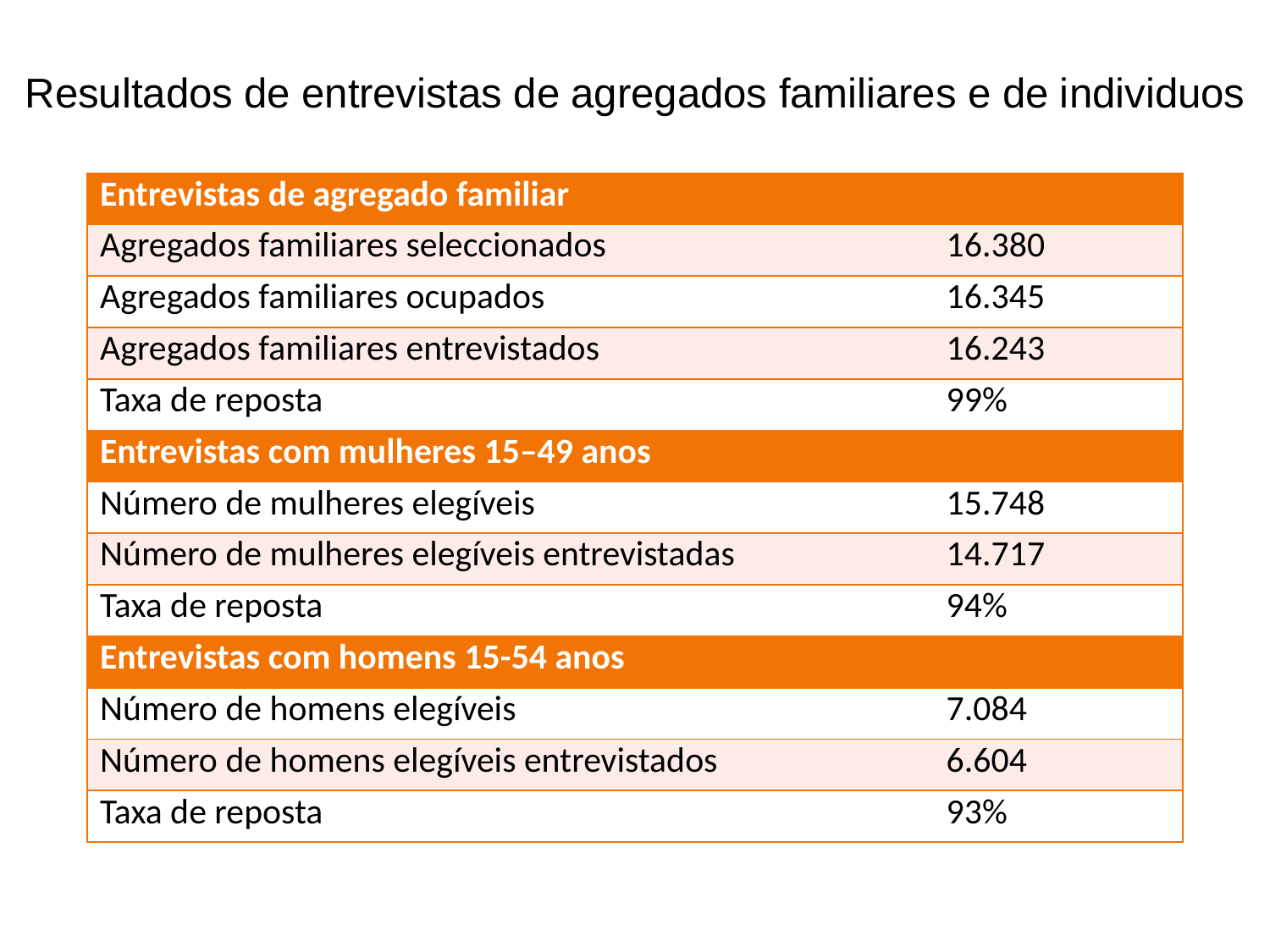

# Resultados de entrevistas de agregados familiares e de individuos
| Entrevistas de agregado familiar |  |
| --- | --- |
| Agregados familiares seleccionados | 16.380 |
| Agregados familiares ocupados | 16.345 |
| Agregados familiares entrevistados | 16.243 |
| Taxa de reposta | 99% |
| Entrevistas com mulheres 15–49 anos |  |
| Número de mulheres elegíveis | 15.748 |
| Número de mulheres elegíveis entrevistadas | 14.717 |
| Taxa de reposta | 94% |
| Entrevistas com homens 15-54 anos |  |
| Número de homens elegíveis | 7.084 |
| Número de homens elegíveis entrevistados | 6.604 |
| Taxa de reposta | 93% |